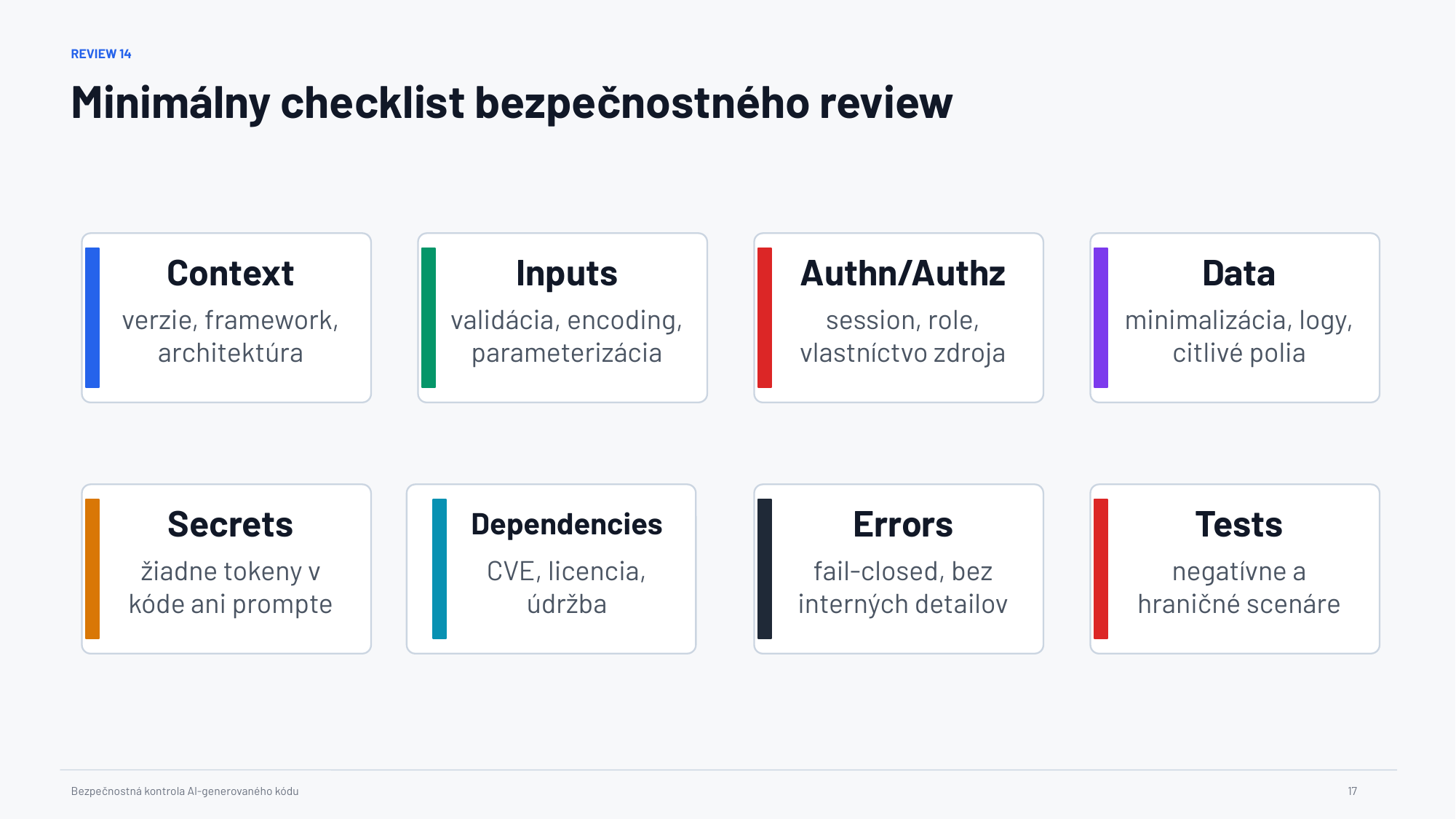

REVIEW 14
Minimálny checklist bezpečnostného review

Context
Inputs
Authn/Authz
Data
verzie, framework, architektúra
validácia, encoding, parameterizácia
session, role, vlastníctvo zdroja
minimalizácia, logy, citlivé polia

Secrets
Dependencies
Errors
Tests
žiadne tokeny v kóde ani prompte
CVE, licencia, údržba
fail-closed, bez interných detailov
negatívne a hraničné scenáre
17